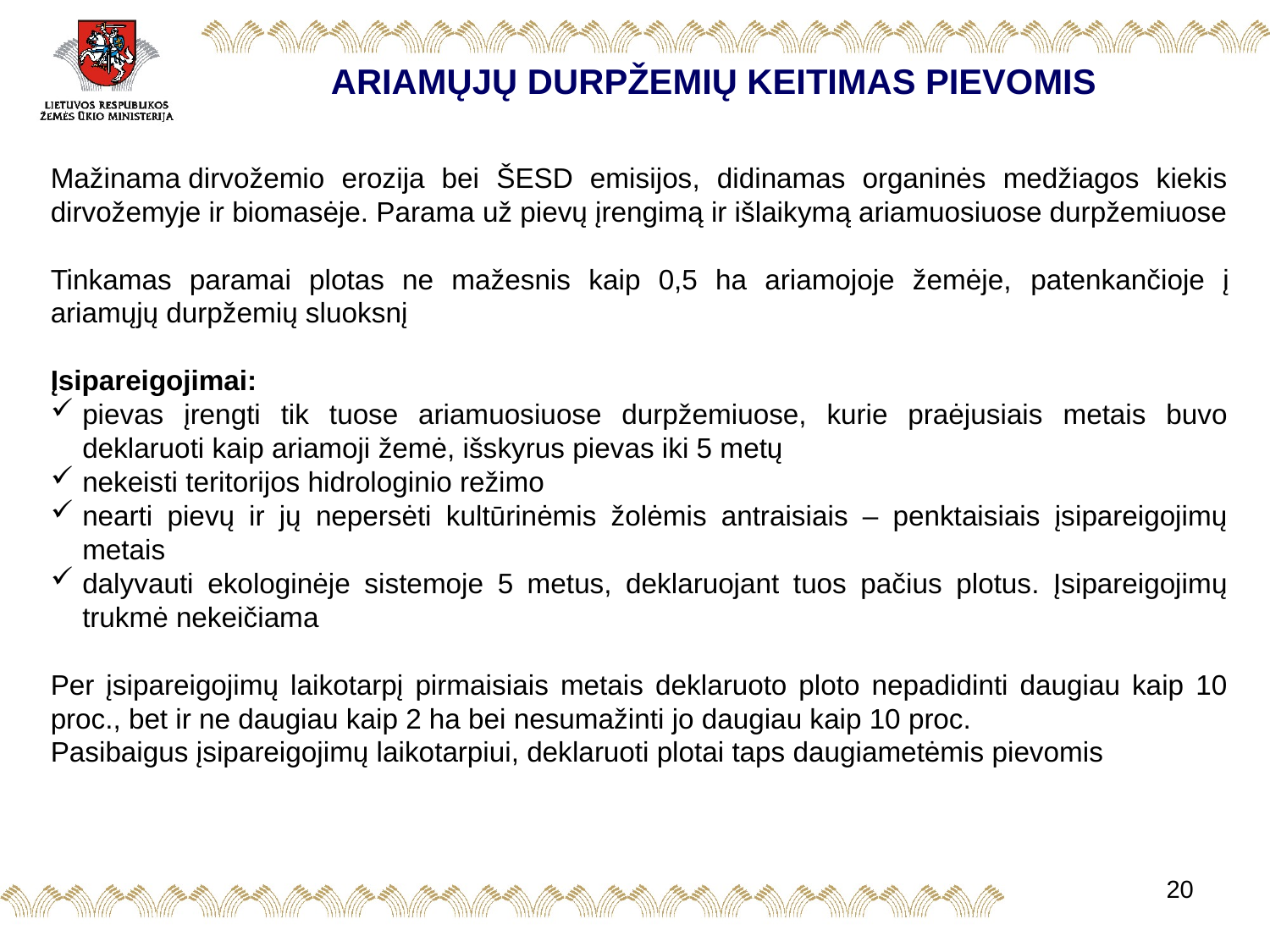

ARIAMŲJŲ DURPŽEMIŲ KEITIMAS PIEVOMIS

Mažinama dirvožemio erozija bei ŠESD emisijos, didinamas organinės medžiagos kiekis dirvožemyje ir biomasėje. Parama už pievų įrengimą ir išlaikymą ariamuosiuose durpžemiuose

Tinkamas paramai plotas ne mažesnis kaip 0,5 ha ariamojoje žemėje, patenkančioje į ariamųjų durpžemių sluoksnį

Įsipareigojimai:
pievas įrengti tik tuose ariamuosiuose durpžemiuose, kurie praėjusiais metais buvo deklaruoti kaip ariamoji žemė, išskyrus pievas iki 5 metų
nekeisti teritorijos hidrologinio režimo
nearti pievų ir jų nepersėti kultūrinėmis žolėmis antraisiais – penktaisiais įsipareigojimų metais
dalyvauti ekologinėje sistemoje 5 metus, deklaruojant tuos pačius plotus. Įsipareigojimų trukmė nekeičiama

Per įsipareigojimų laikotarpį pirmaisiais metais deklaruoto ploto nepadidinti daugiau kaip 10 proc., bet ir ne daugiau kaip 2 ha bei nesumažinti jo daugiau kaip 10 proc.
Pasibaigus įsipareigojimų laikotarpiui, deklaruoti plotai taps daugiametėmis pievomis
20